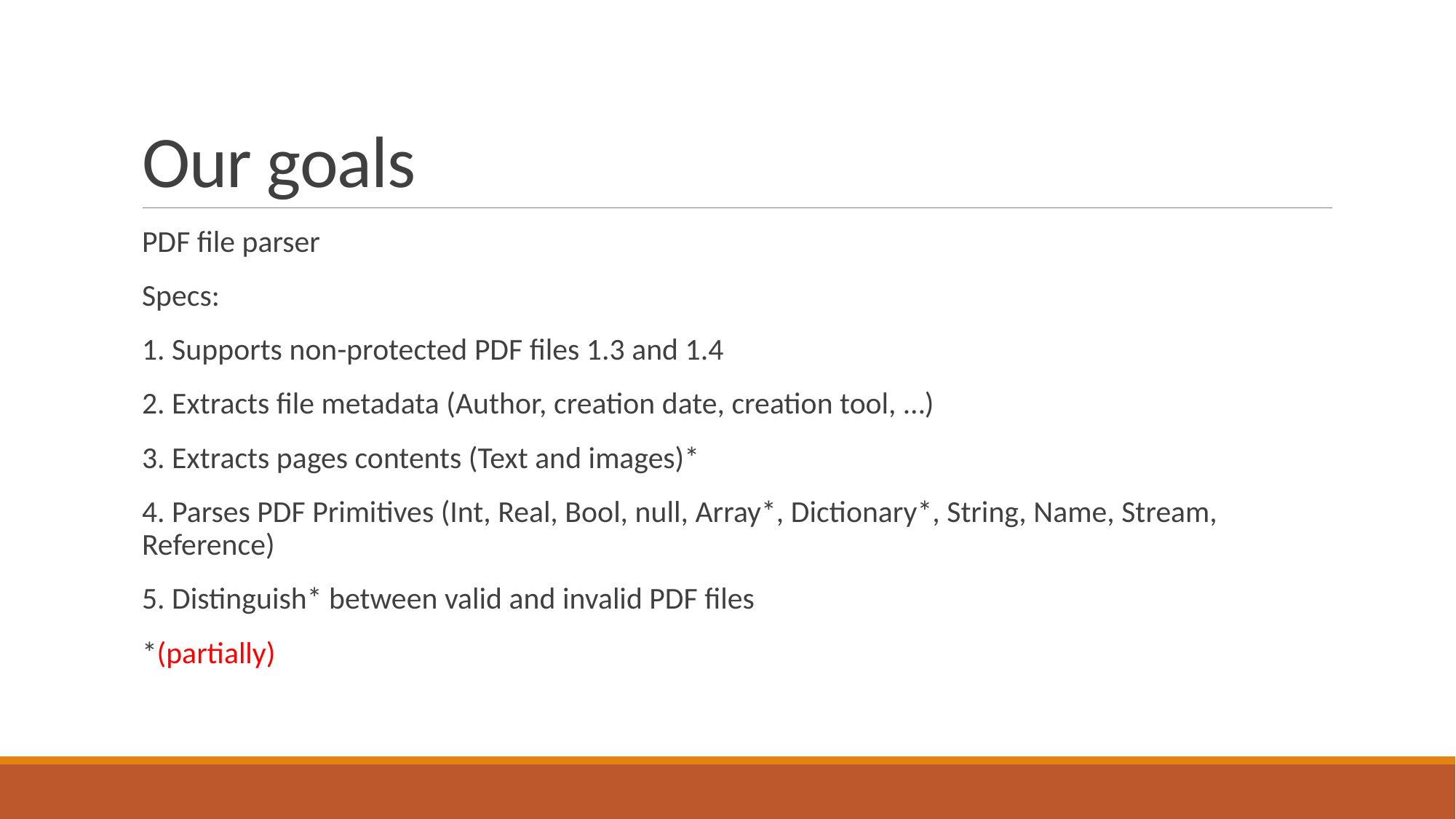

# Our goals
PDF file parser
Specs:
1. Supports non-protected PDF files 1.3 and 1.4
2. Extracts file metadata (Author, creation date, creation tool, …)
3. Extracts pages contents (Text and images)*
4. Parses PDF Primitives (Int, Real, Bool, null, Array*, Dictionary*, String, Name, Stream, Reference)
5. Distinguish* between valid and invalid PDF files
*(partially)